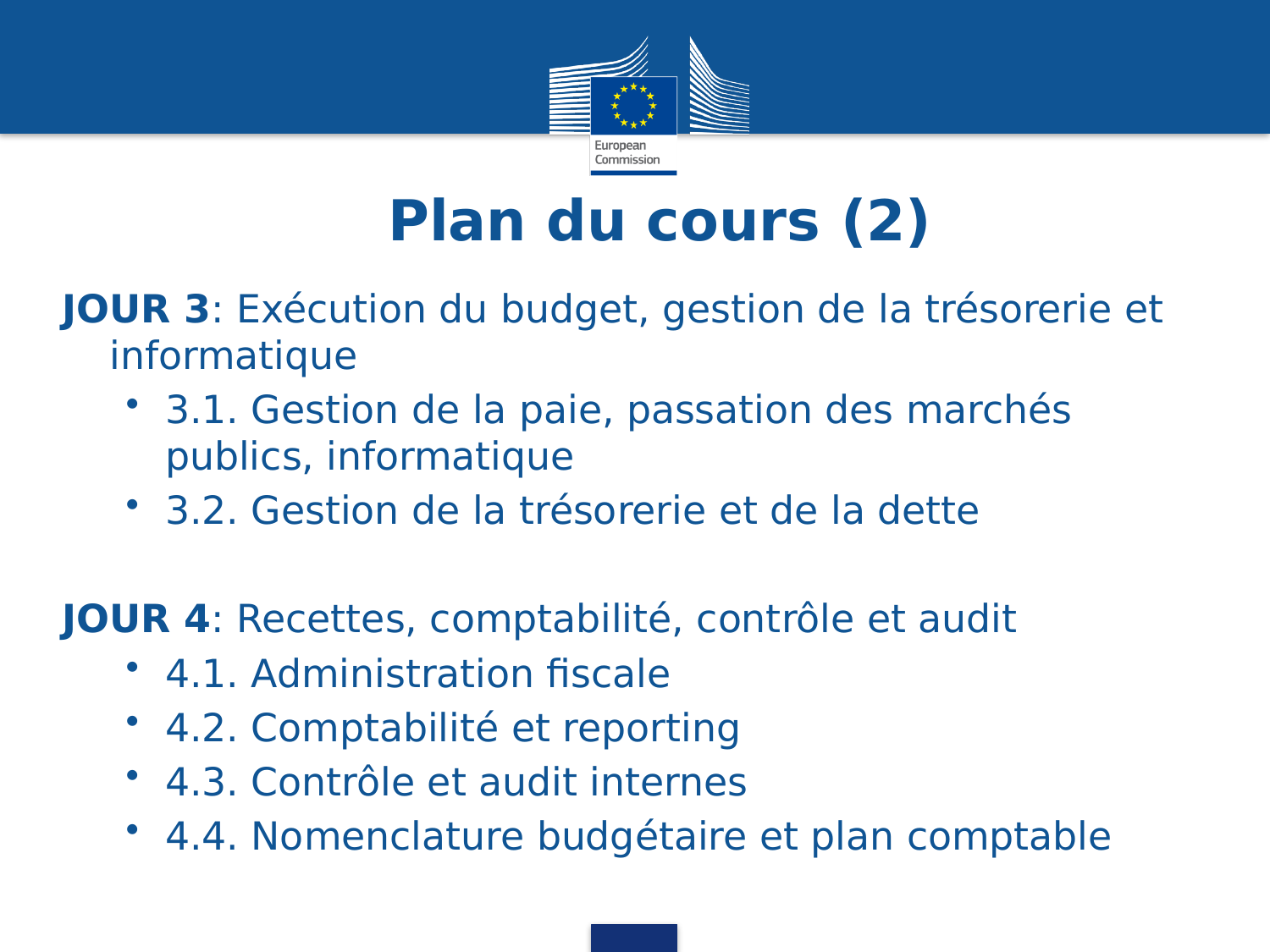

# Plan du cours (2)
JOUR 3: Exécution du budget, gestion de la trésorerie et informatique
3.1. Gestion de la paie, passation des marchés publics, informatique
3.2. Gestion de la trésorerie et de la dette

JOUR 4: Recettes, comptabilité, contrôle et audit
4.1. Administration fiscale
4.2. Comptabilité et reporting
4.3. Contrôle et audit internes
4.4. Nomenclature budgétaire et plan comptable